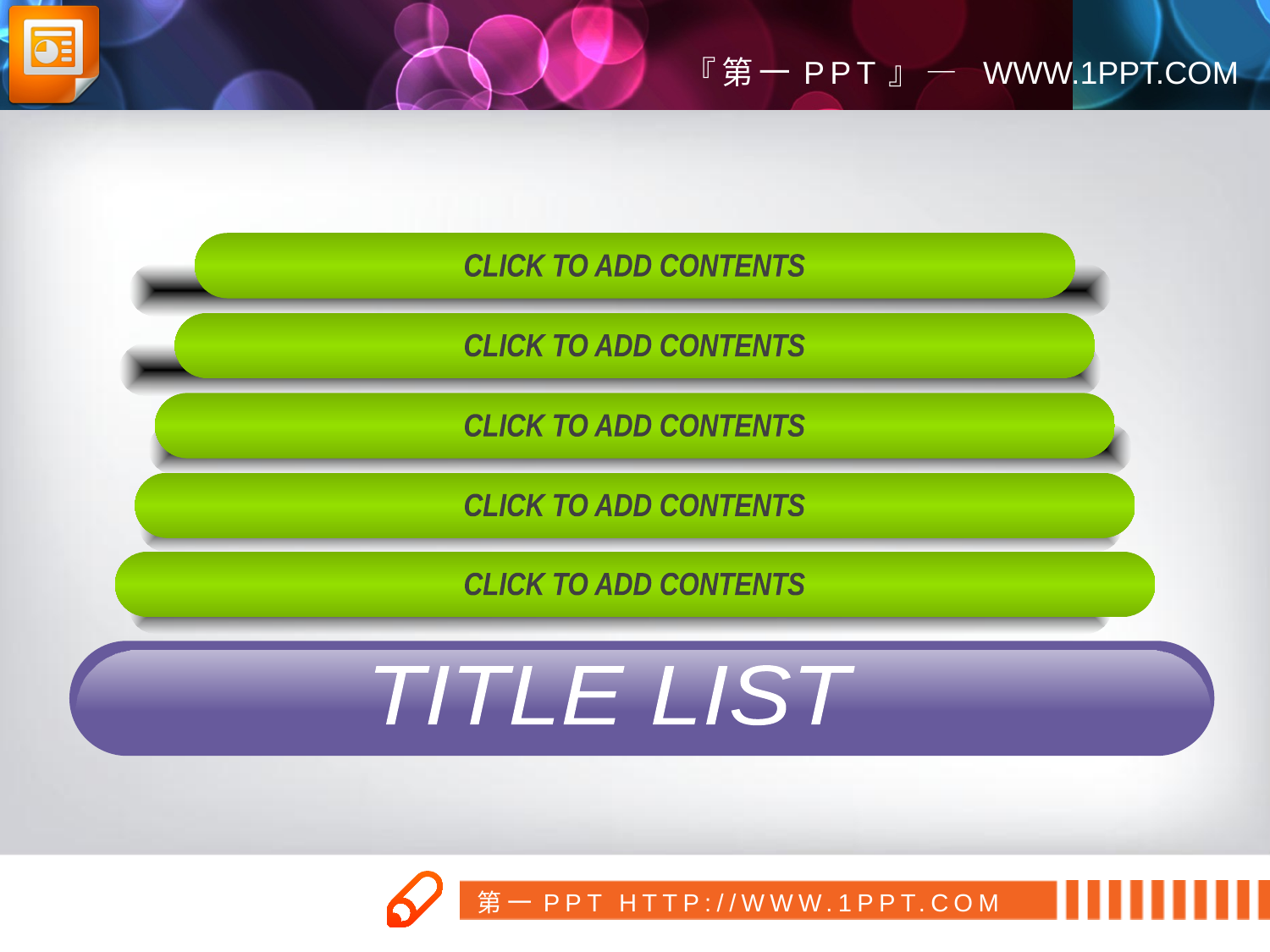

CLICK TO ADD CONTENTS

CLICK TO ADD CONTENTS

CLICK TO ADD CONTENTS

CLICK TO ADD CONTENTS

CLICK TO ADD CONTENTS

TITLE LIST